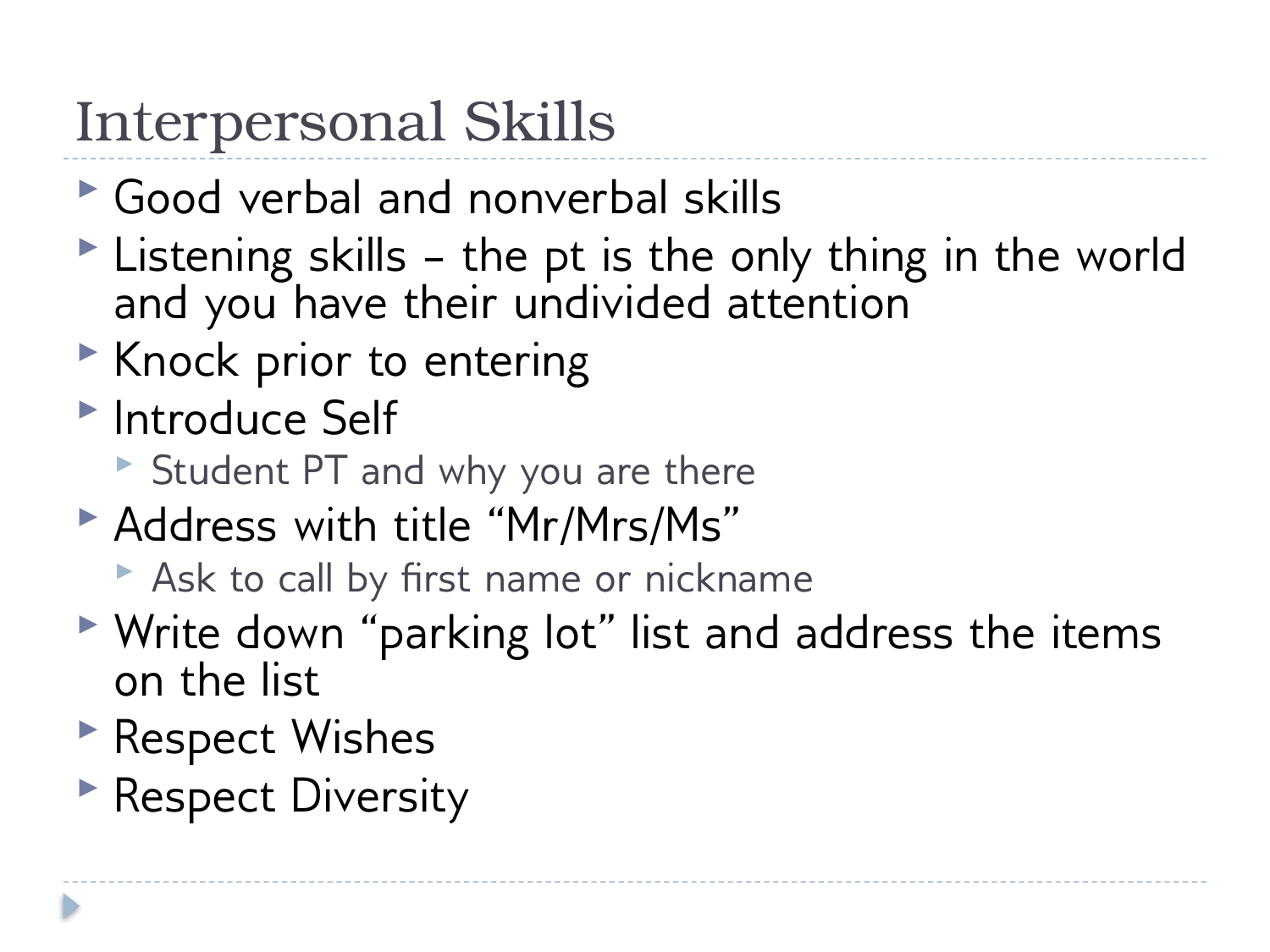

# Interpersonal Skills
Good verbal and nonverbal skills
Listening skills – the pt is the only thing in the world and you have their undivided attention
Knock prior to entering
Introduce Self
Student PT and why you are there
Address with title “Mr/Mrs/Ms”
Ask to call by first name or nickname
Write down “parking lot” list and address the items on the list
Respect Wishes
Respect Diversity